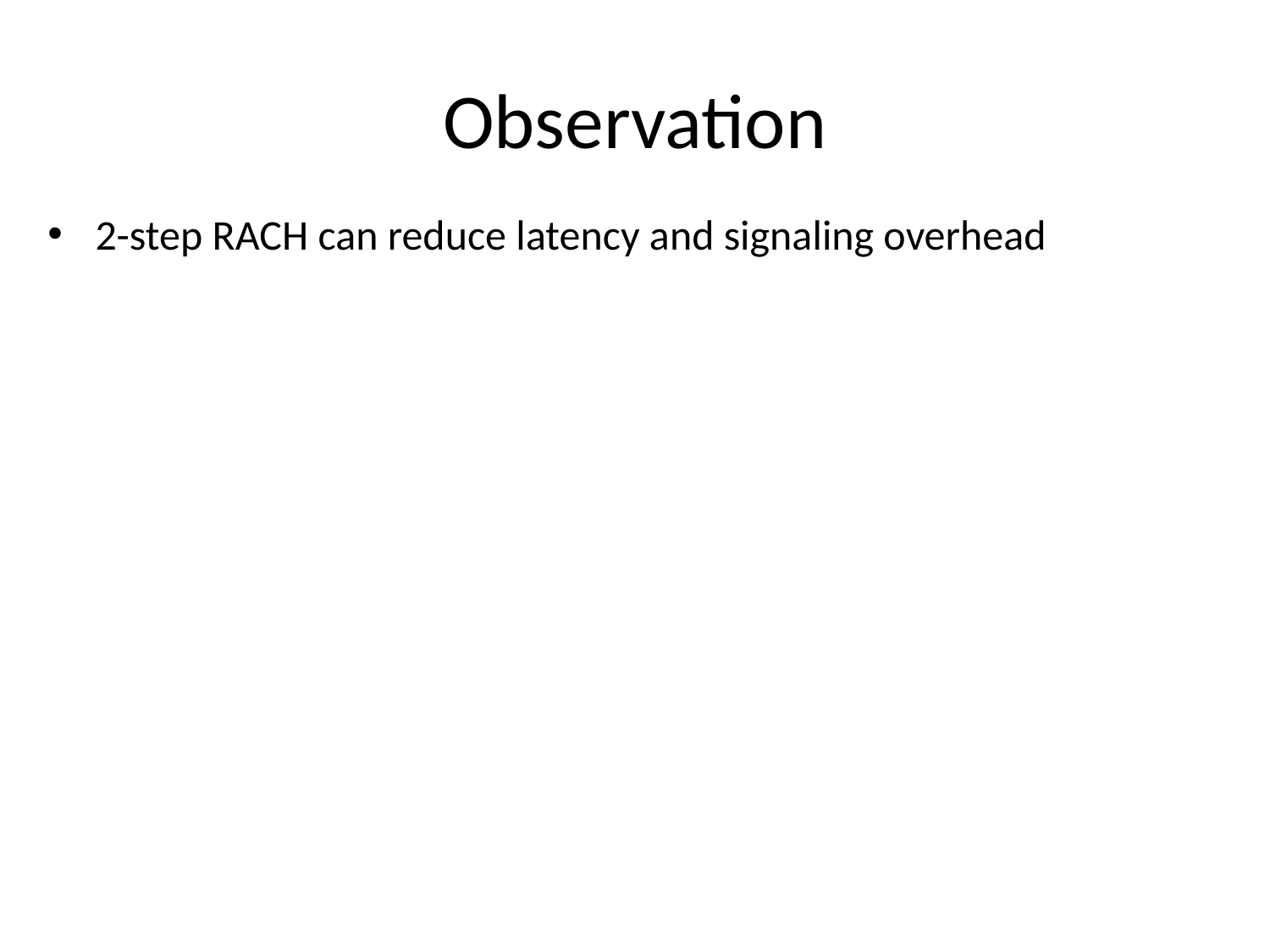

# Observation
2-step RACH can reduce latency and signaling overhead